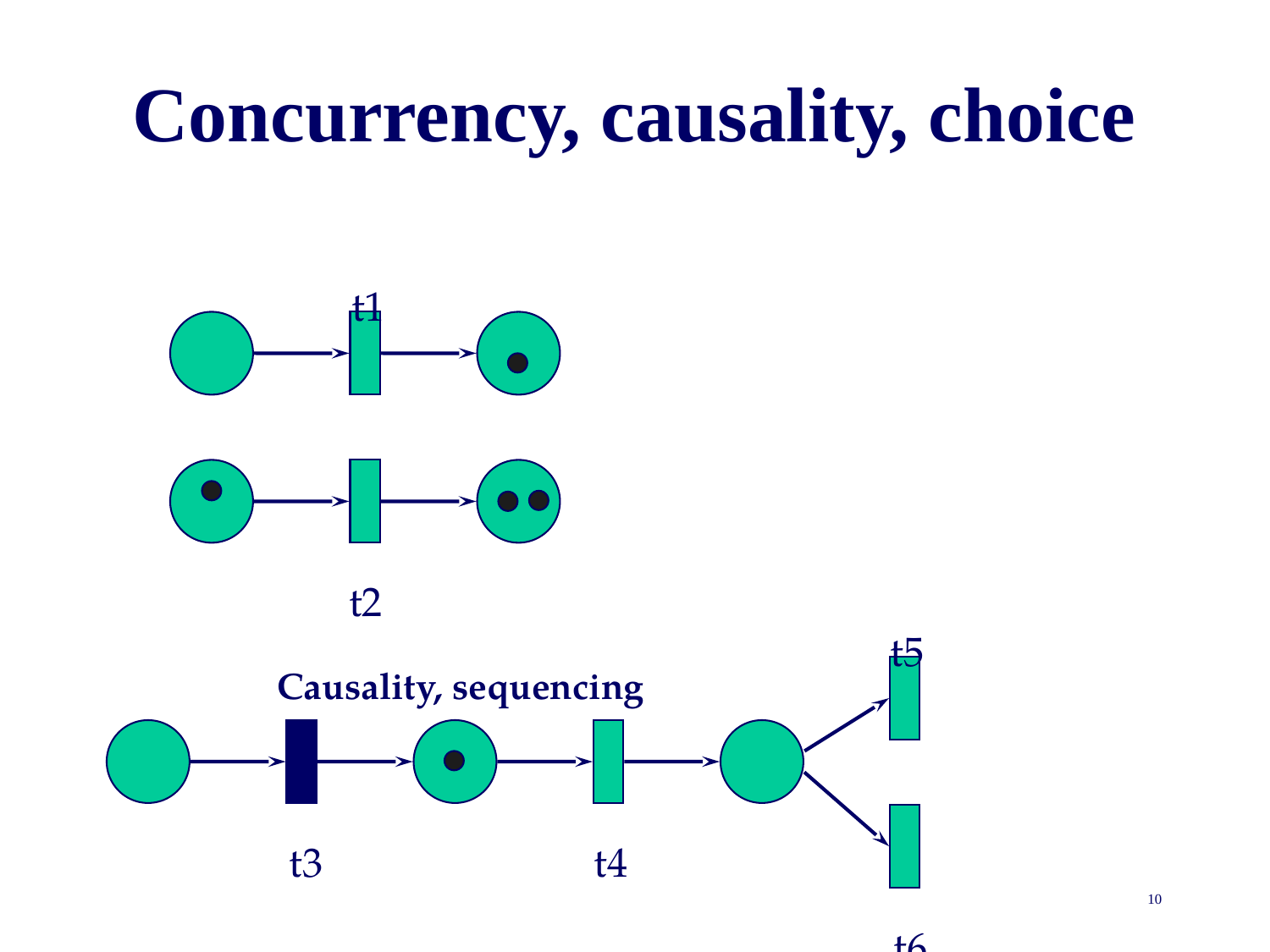

# Concurrency, causality, choice
t1

t2
t5
Causality, sequencing

t3
t4

t6
10